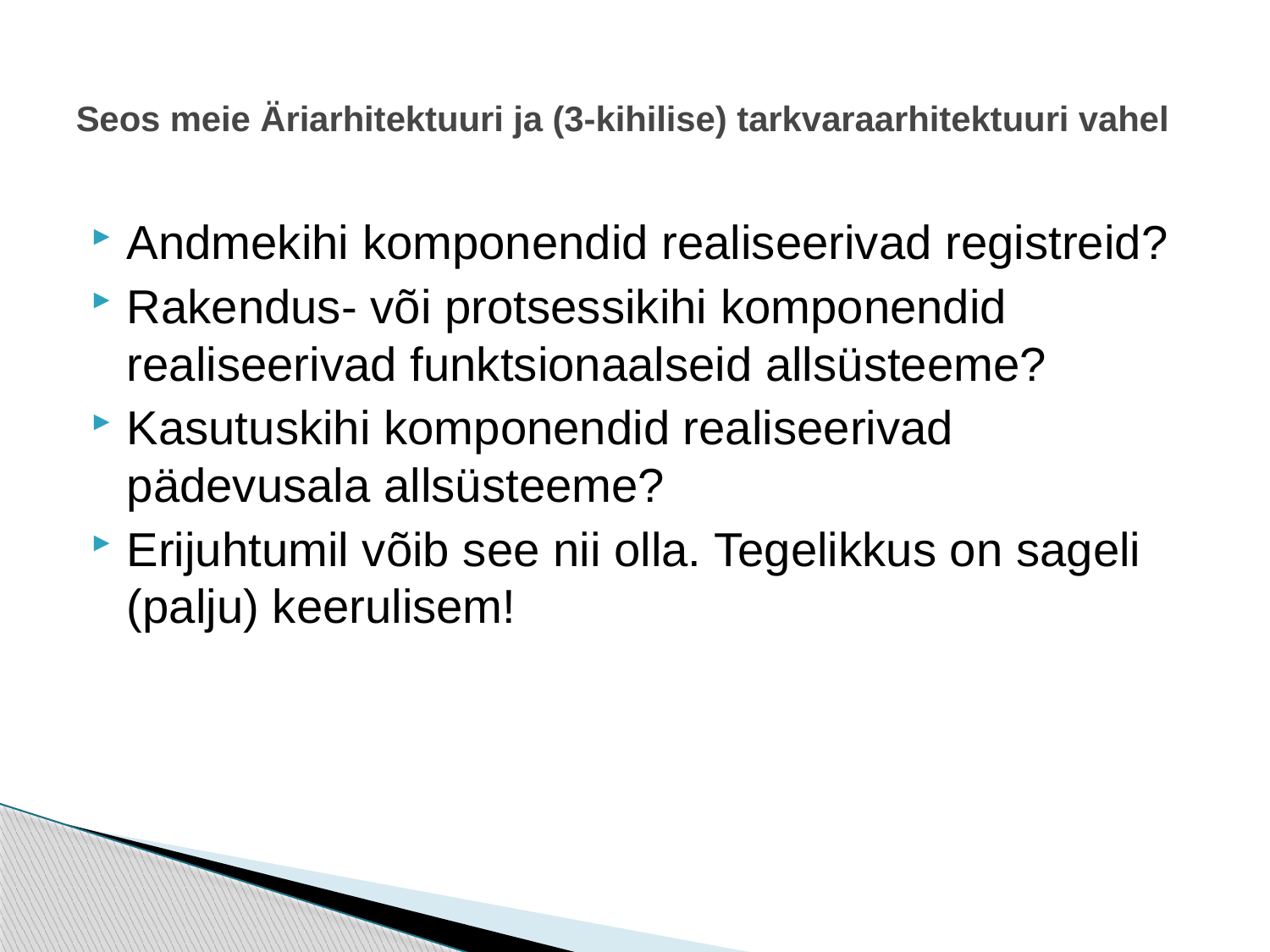

# Seos meie Äriarhitektuuri ja (3-kihilise) tarkvaraarhitektuuri vahel
Andmekihi komponendid realiseerivad registreid?
Rakendus- või protsessikihi komponendid realiseerivad funktsionaalseid allsüsteeme?
Kasutuskihi komponendid realiseerivad pädevusala allsüsteeme?
Erijuhtumil võib see nii olla. Tegelikkus on sageli (palju) keerulisem!